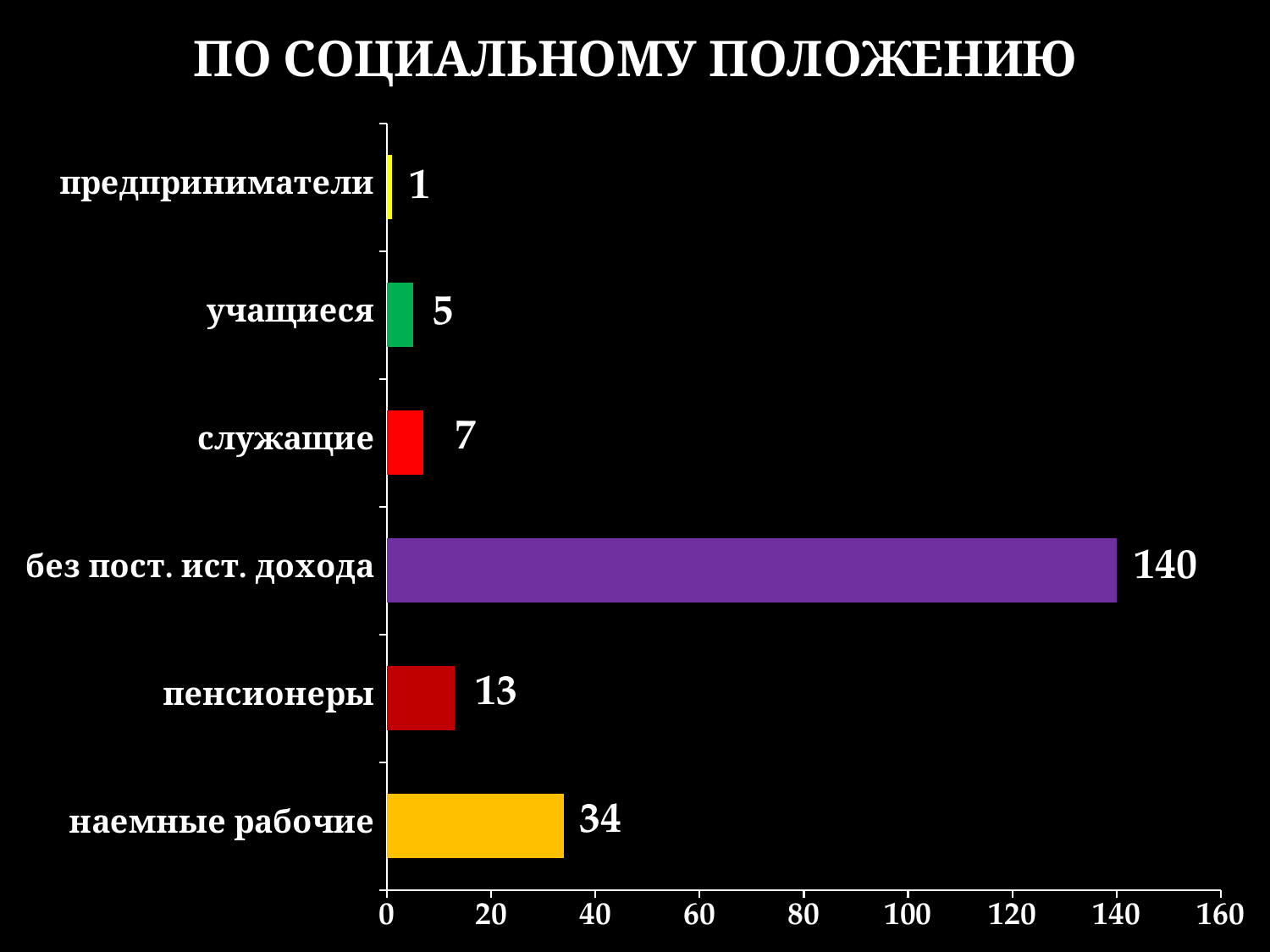

### Chart: ПО СОЦИАЛЬНОМУ ПОЛОЖЕНИЮ

| Category | Столбец1 |
|---|---|
| наемные рабочие | 34.0 |
| пенсионеры | 13.0 |
| без пост. ист. дохода | 140.0 |
| служащие | 7.0 |
| учащиеся | 5.0 |
| предприниматели | 1.0 |